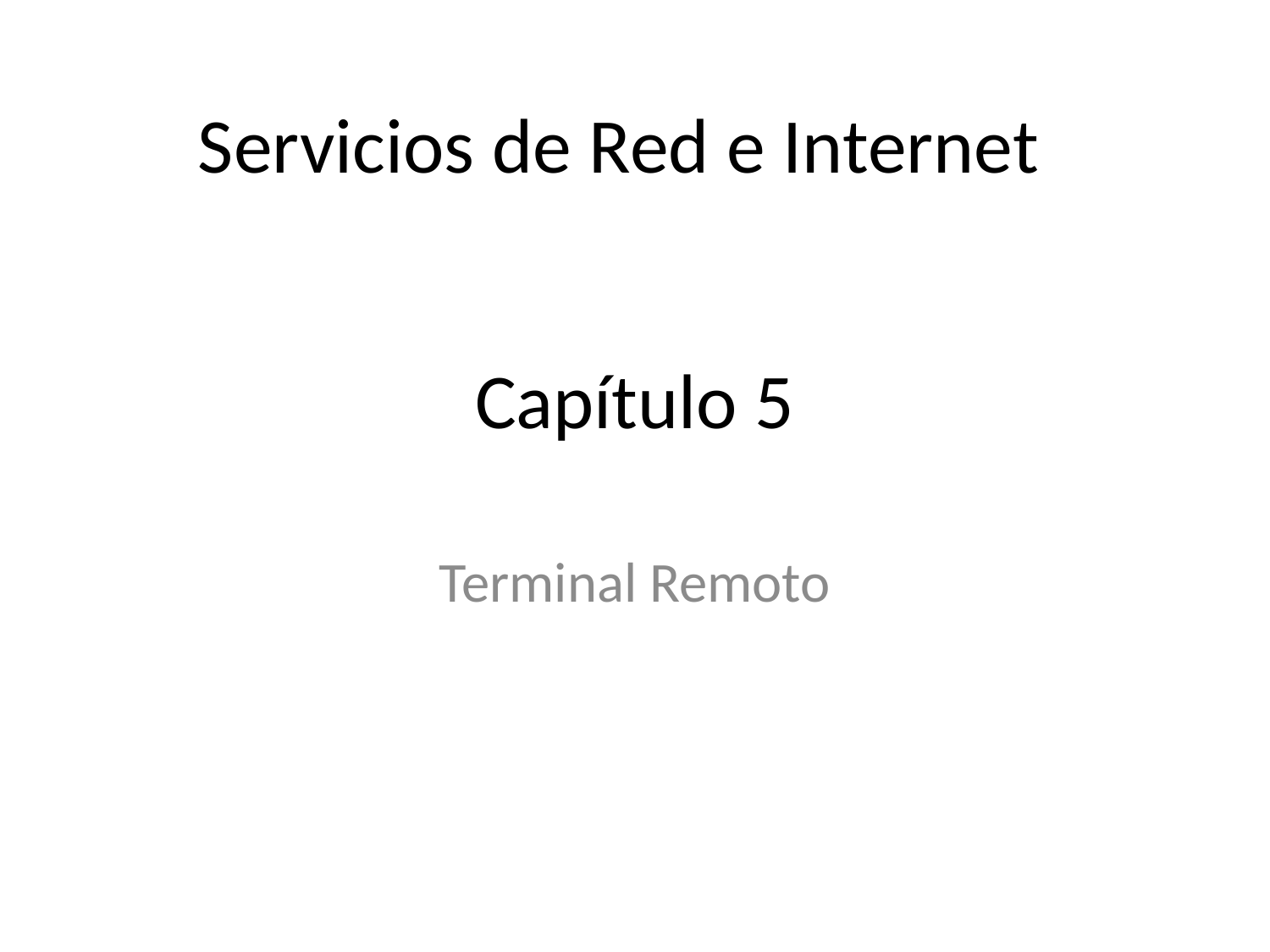

Servicios de Red e Internet
# Capítulo 5
Terminal Remoto